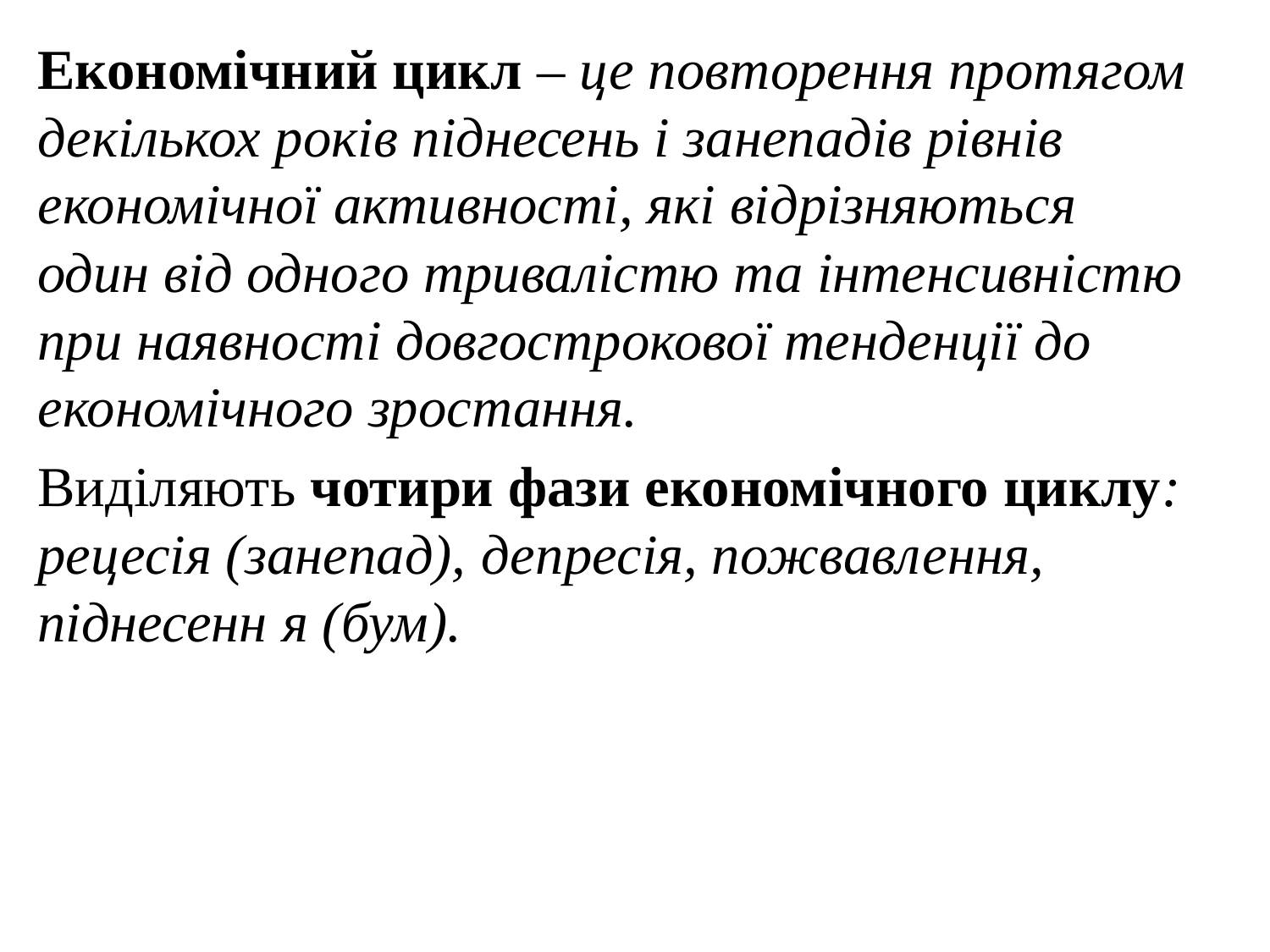

Економічний цикл – це повторення протягом декількох років піднесень і занепадів рівнів економічної активності, які відрізняються один від одного тривалістю та інтенсивністю при наявності довгострокової тенденції до економічного зростання.
Виділяють чотири фази економічного циклу: рецесія (занепад), депресія, пожвавлення, піднесенн я (бум).